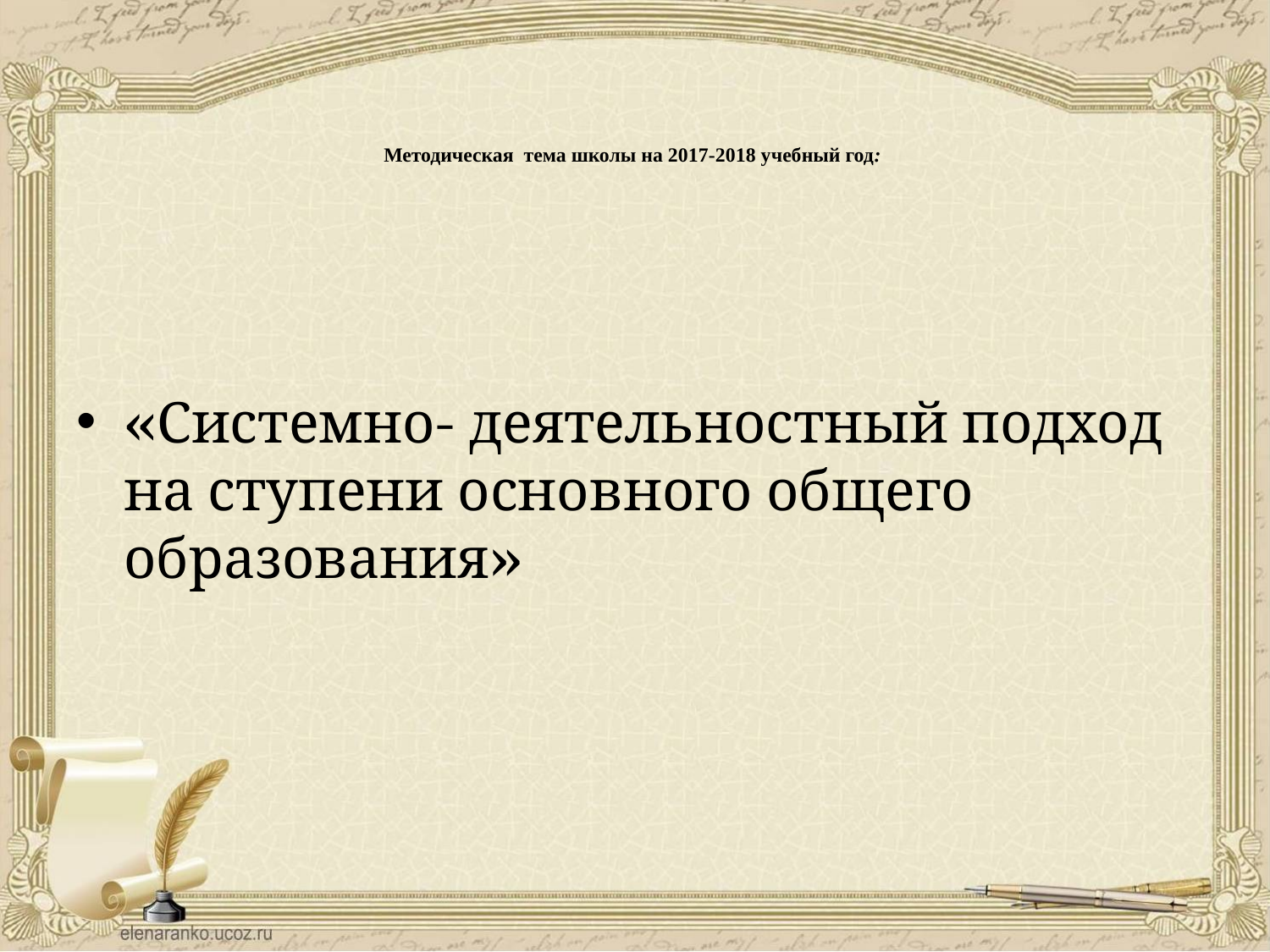

# Методическая  тема школы на 2017-2018 учебный год:

«Системно- деятельностный подход на ступени основного общего образования»